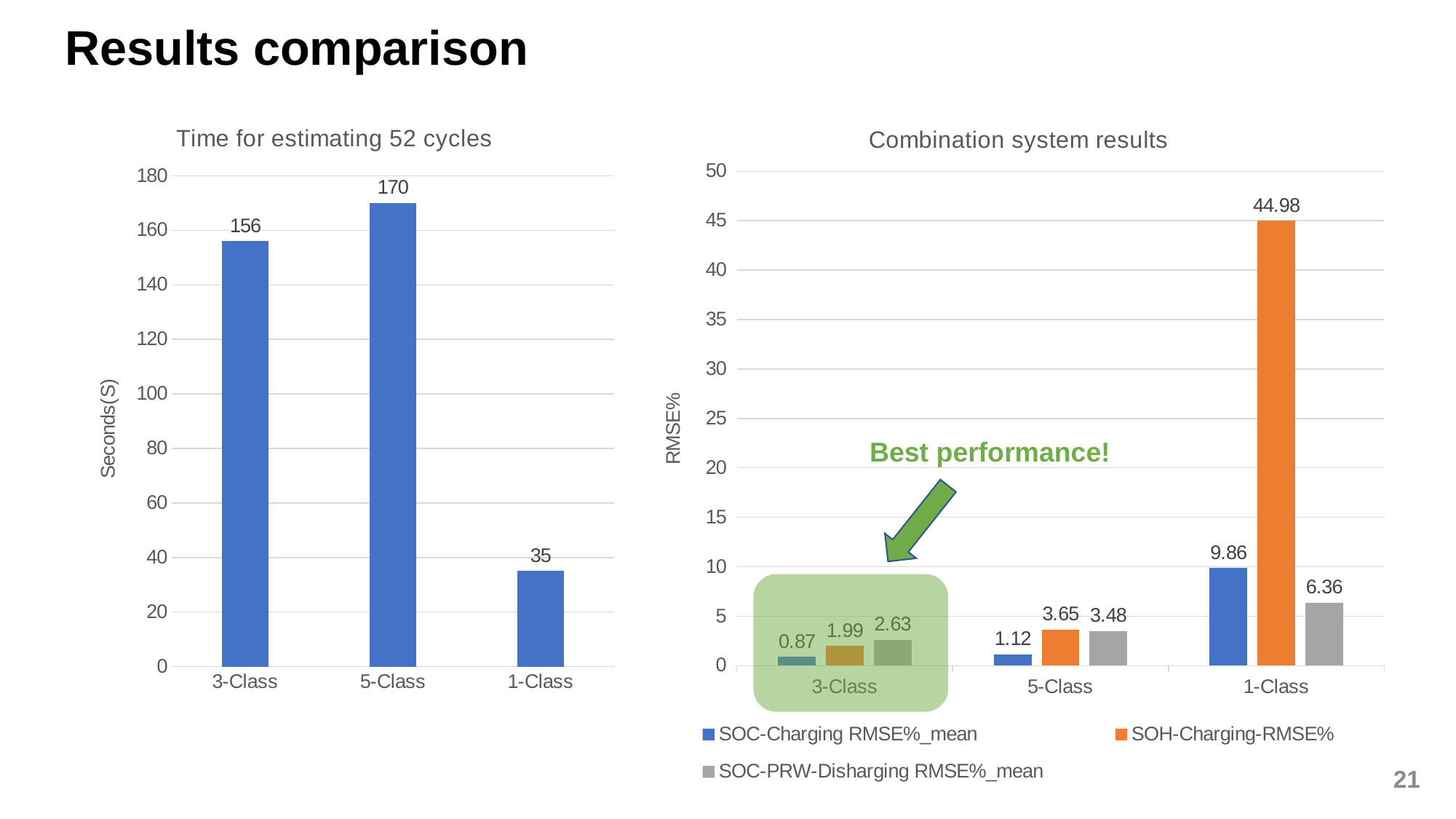

Results comparison

### Chart:

| Category | Time for estimating 52 cycles |
|---|---|
| 3-Class | 156.0 |
| 5-Class | 170.0 |
| 1-Class | 35.0 |

### Chart: Combination system results

| Category | SOC-Charging RMSE%_mean | SOH-Charging-RMSE% | SOC-PRW-Disharging RMSE%_mean |
|---|---|---|---|
| 3-Class | 0.87 | 1.99 | 2.63 |
| 5-Class | 1.12 | 3.65 | 3.48 |
| 1-Class | 9.86 | 44.98 | 6.36 |
Best performance!

21